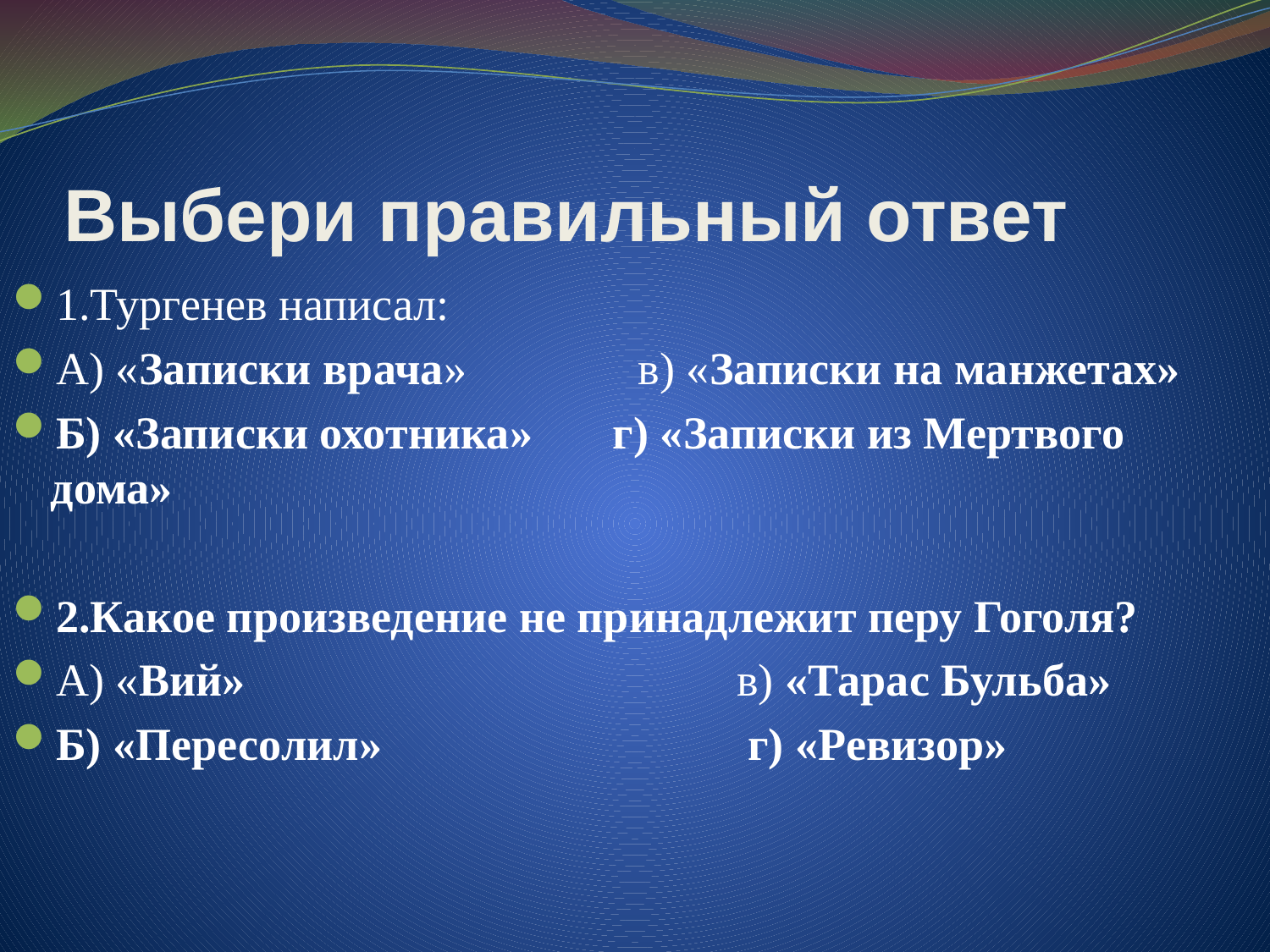

# Выбери правильный ответ
1.Тургенев написал:
А) «Записки врача»               в) «Записки на манжетах»
Б) «Записки охотника»       г) «Записки из Мертвого дома»

2.Какое произведение не принадлежит перу Гоголя?
А) «Вий»                                           в) «Тарас Бульба»
Б) «Пересолил»                                г) «Ревизор»